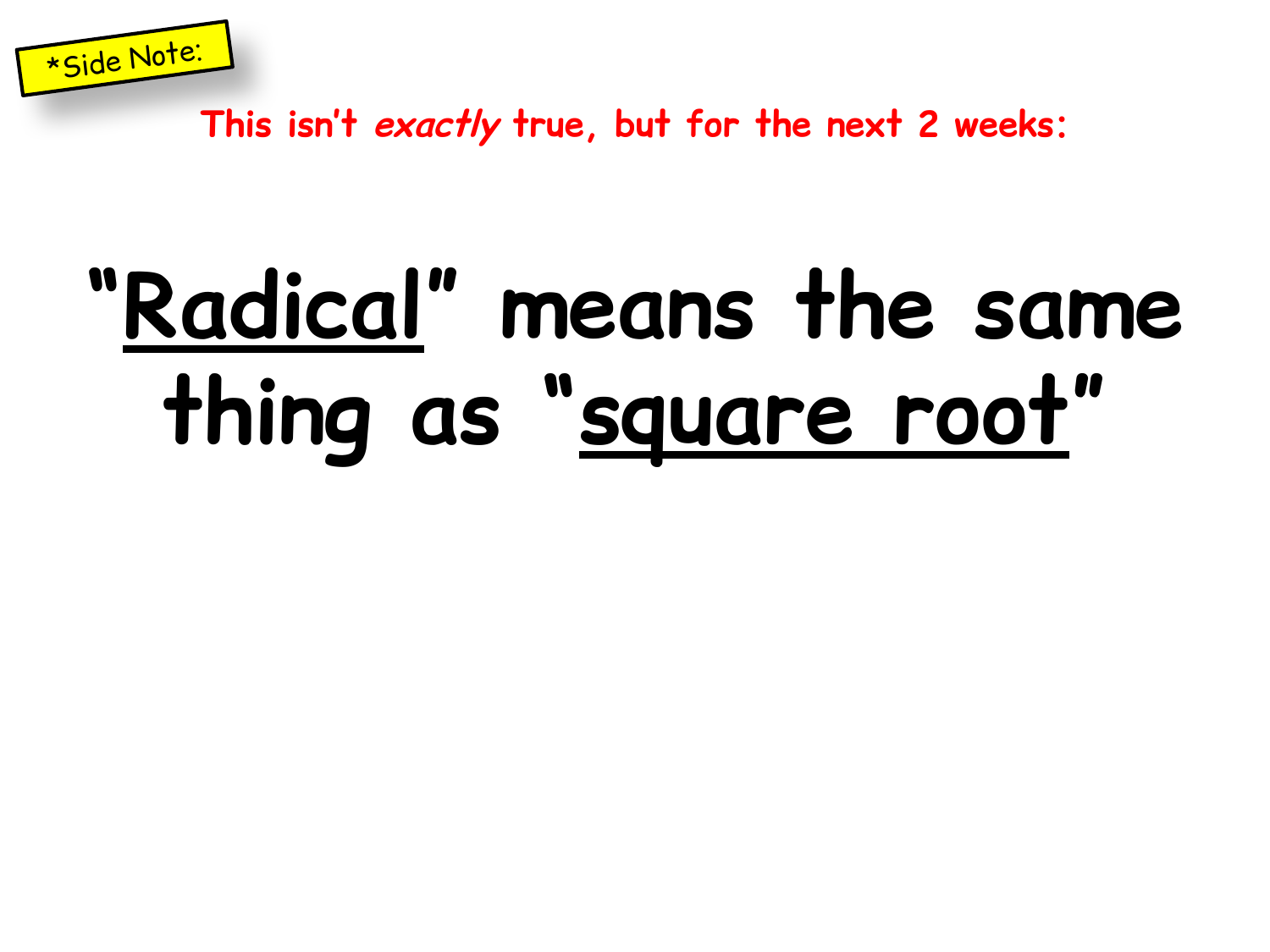

*Side Note:
This isn’t exactly true, but for the next 2 weeks:

“Radical” means the same thing as “square root”